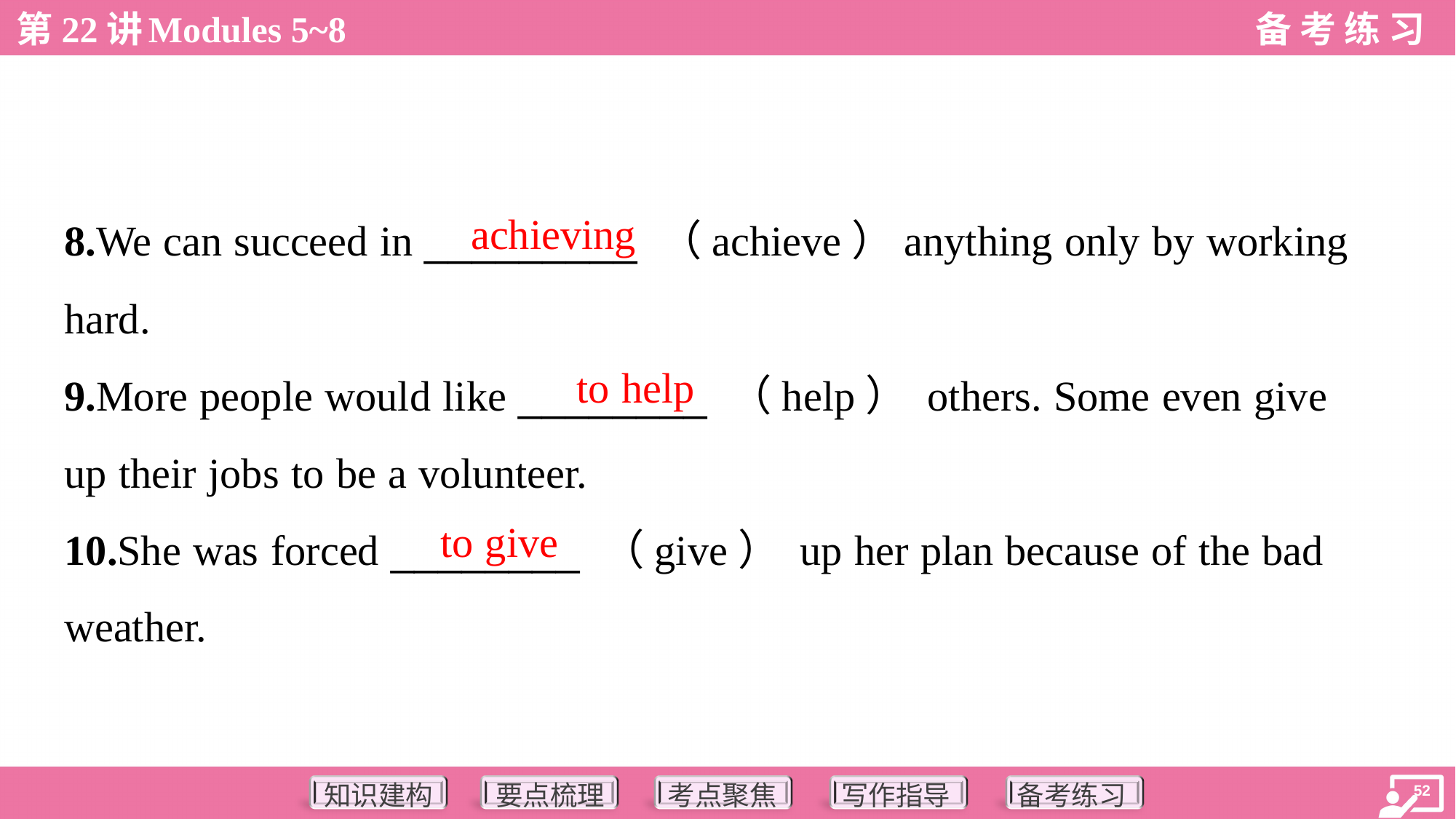

achieving
8.We can succeed in _________ （achieve）anything only by working
hard.
9.More people would like ________ （help） others. Some even give
up their jobs to be a volunteer.
10.She was forced ________ （give） up her plan because of the bad
weather.
to help
to give